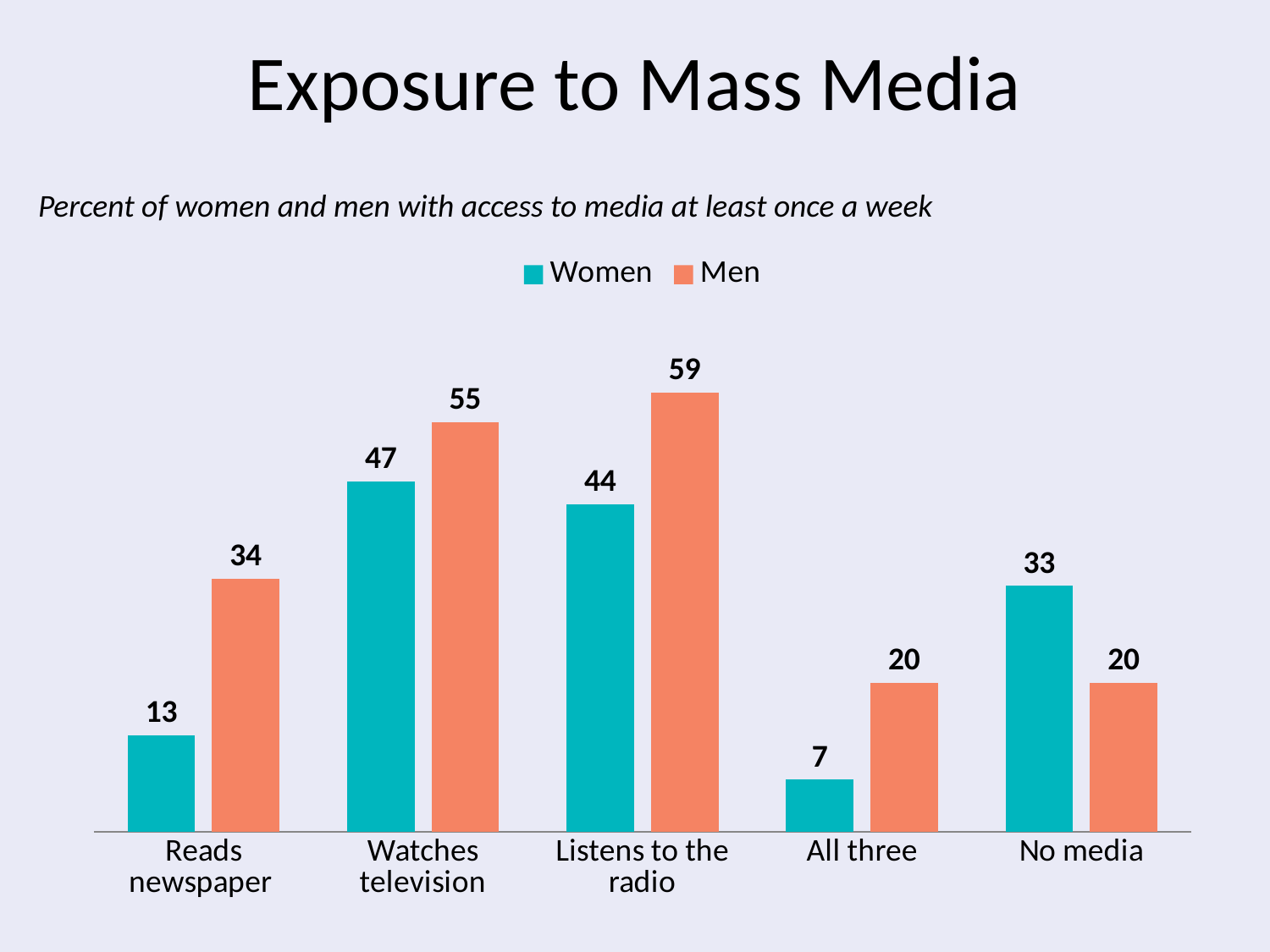

# Exposure to Mass Media
Percent of women and men with access to media at least once a week

### Chart

| Category | Women | Men |
|---|---|---|
| Reads newspaper  | 13.0 | 34.0 |
| Watches television | 47.0 | 55.0 |
| Listens to the radio | 44.0 | 59.0 |
| All three | 7.0 | 20.0 |
| No media | 33.0 | 20.0 |